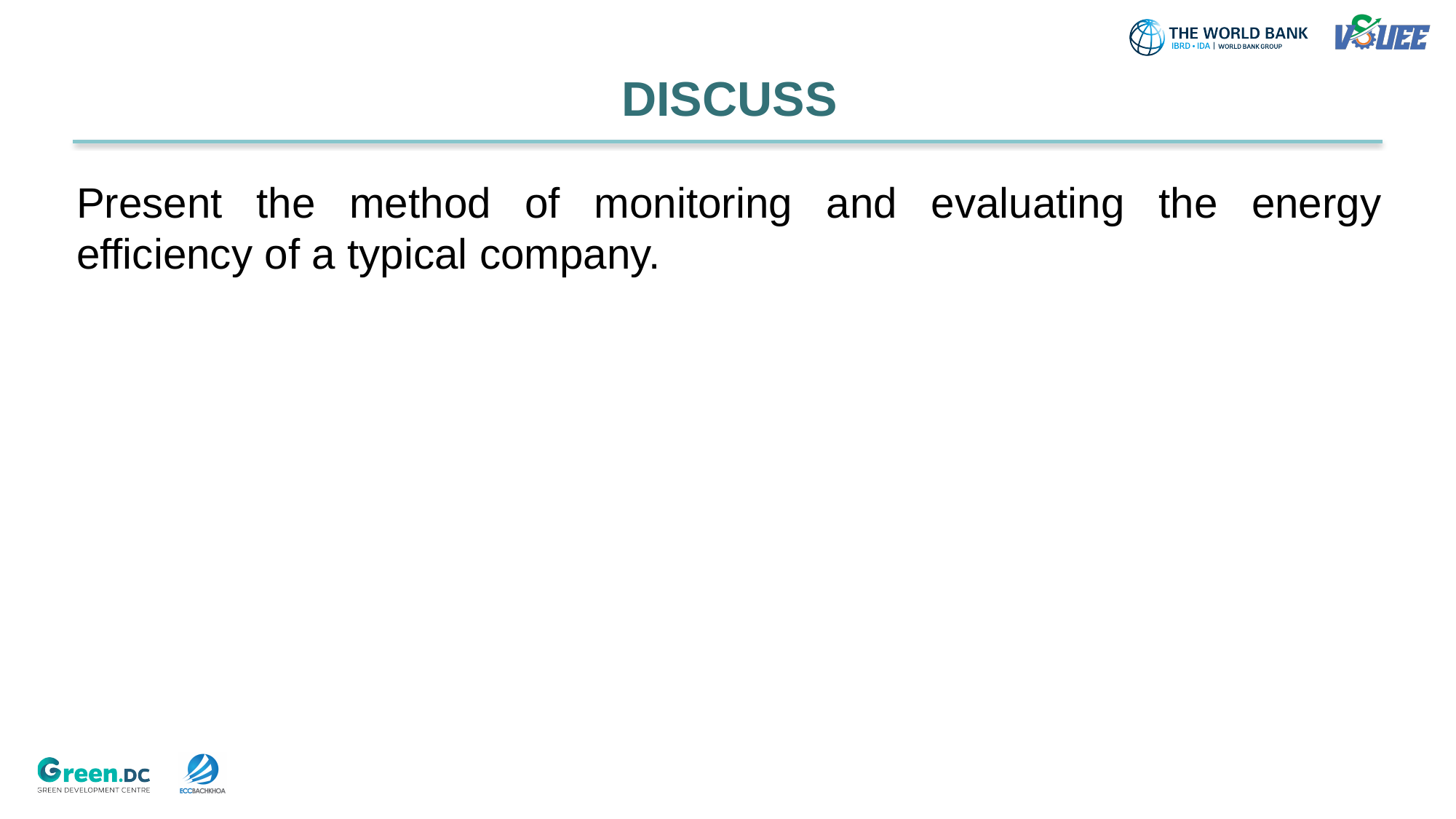

DISCUSS
# Present the method of monitoring and evaluating the energy efficiency of a typical company.